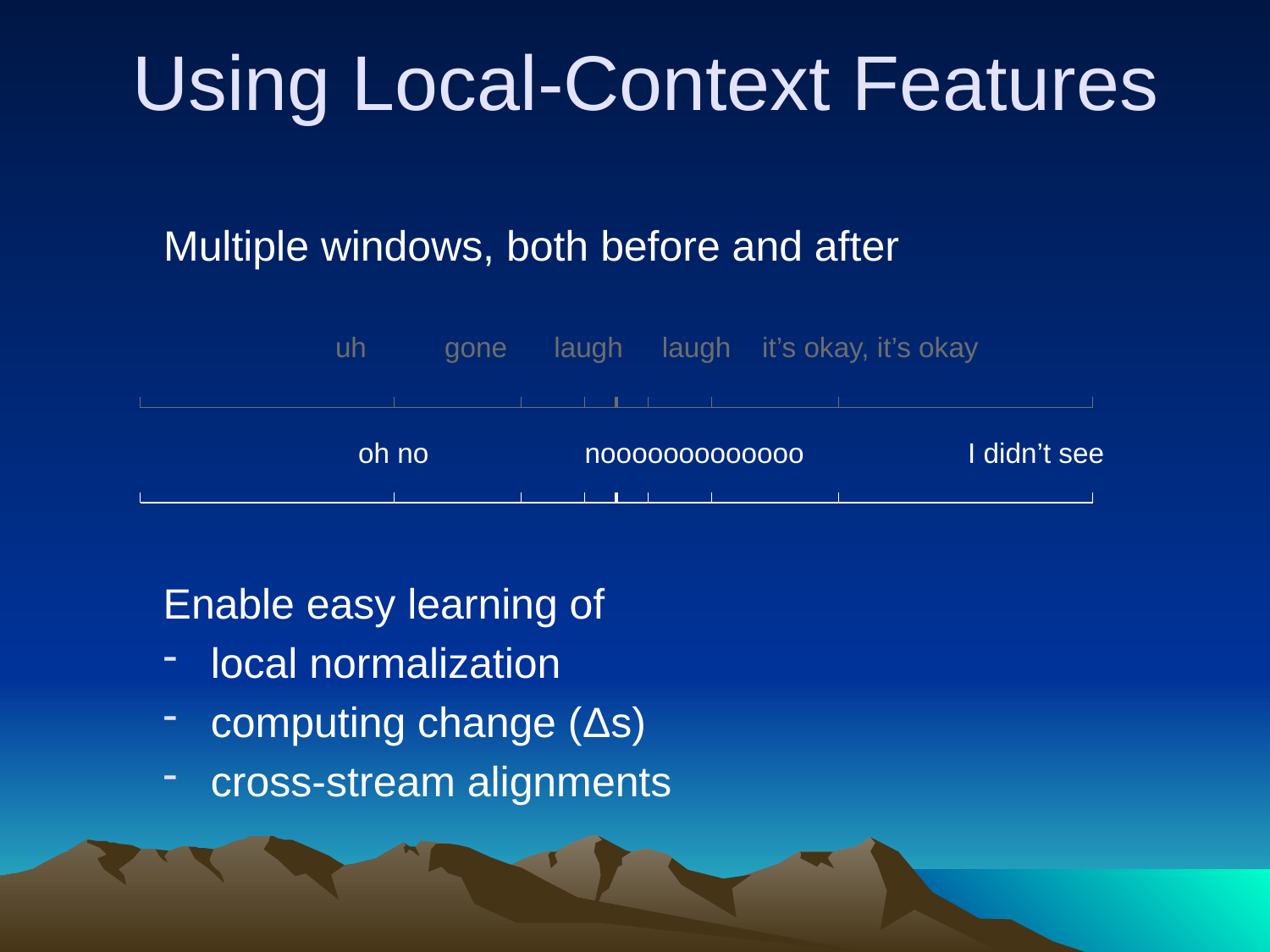

# Using Local-Context Features
Multiple windows, both before and after
                      uh          gone      laugh     laugh    it’s okay, it’s okay
                                 oh no                    nooooooooooooo                     I didn’t see
Enable easy learning of
local normalization
computing change (Δs)
cross-stream alignments